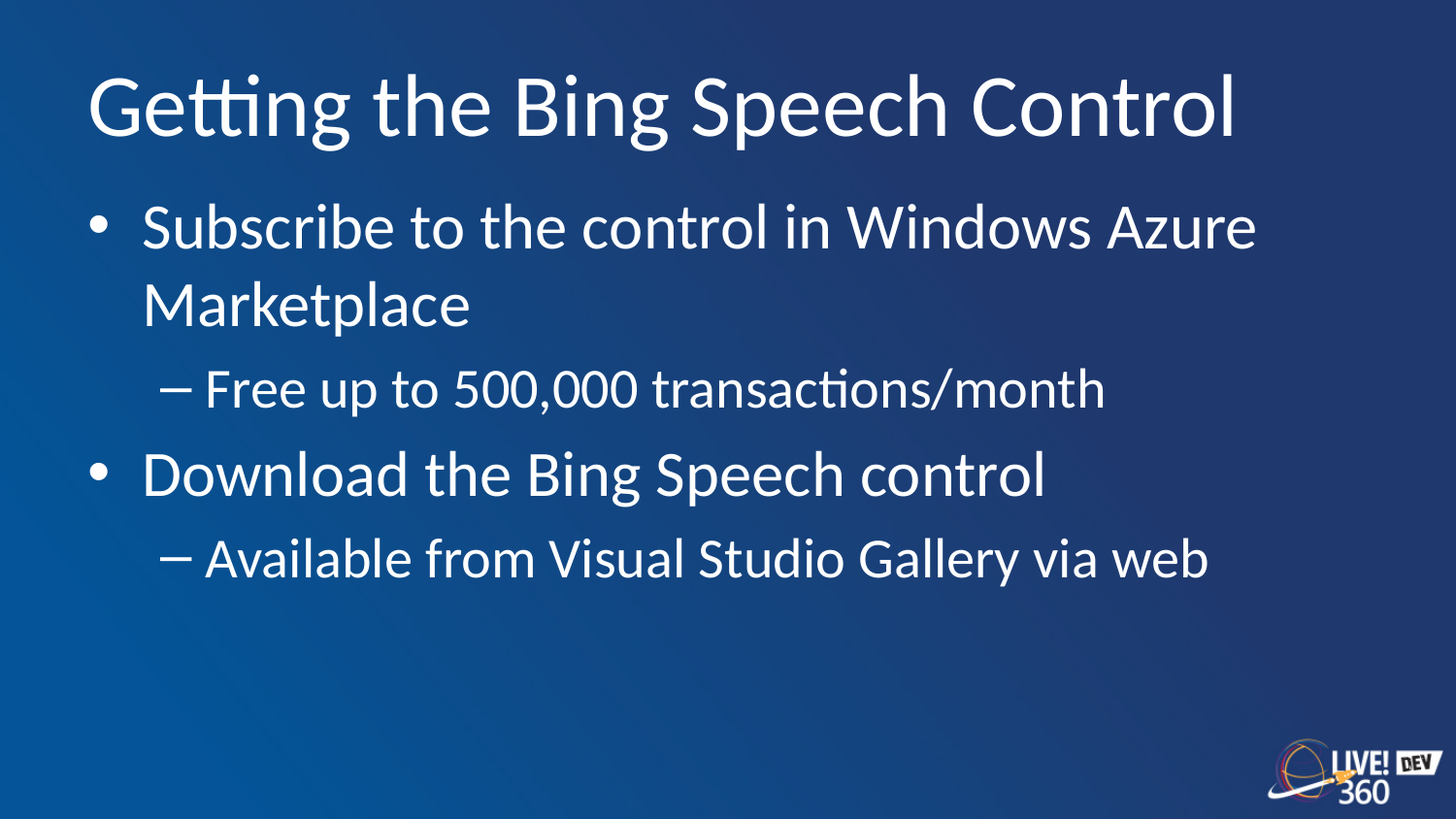

# Getting the Bing Speech Control
Subscribe to the control in Windows Azure Marketplace
Free up to 500,000 transactions/month
Download the Bing Speech control
Available from Visual Studio Gallery via web